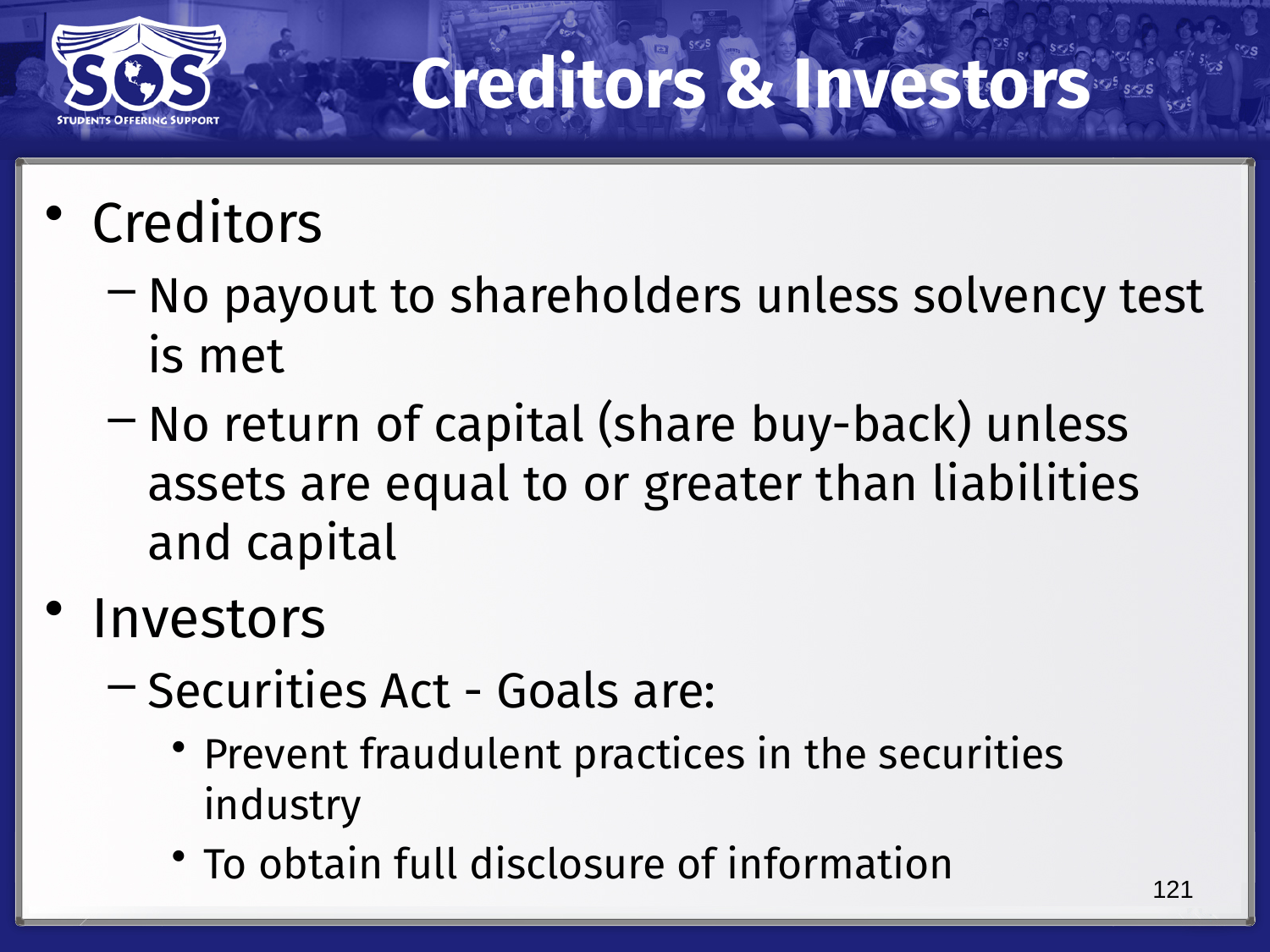

# Creditors & Investors
Creditors
No payout to shareholders unless solvency test is met
No return of capital (share buy-back) unless assets are equal to or greater than liabilities and capital
Investors
Securities Act - Goals are:
Prevent fraudulent practices in the securities industry
To obtain full disclosure of information

121